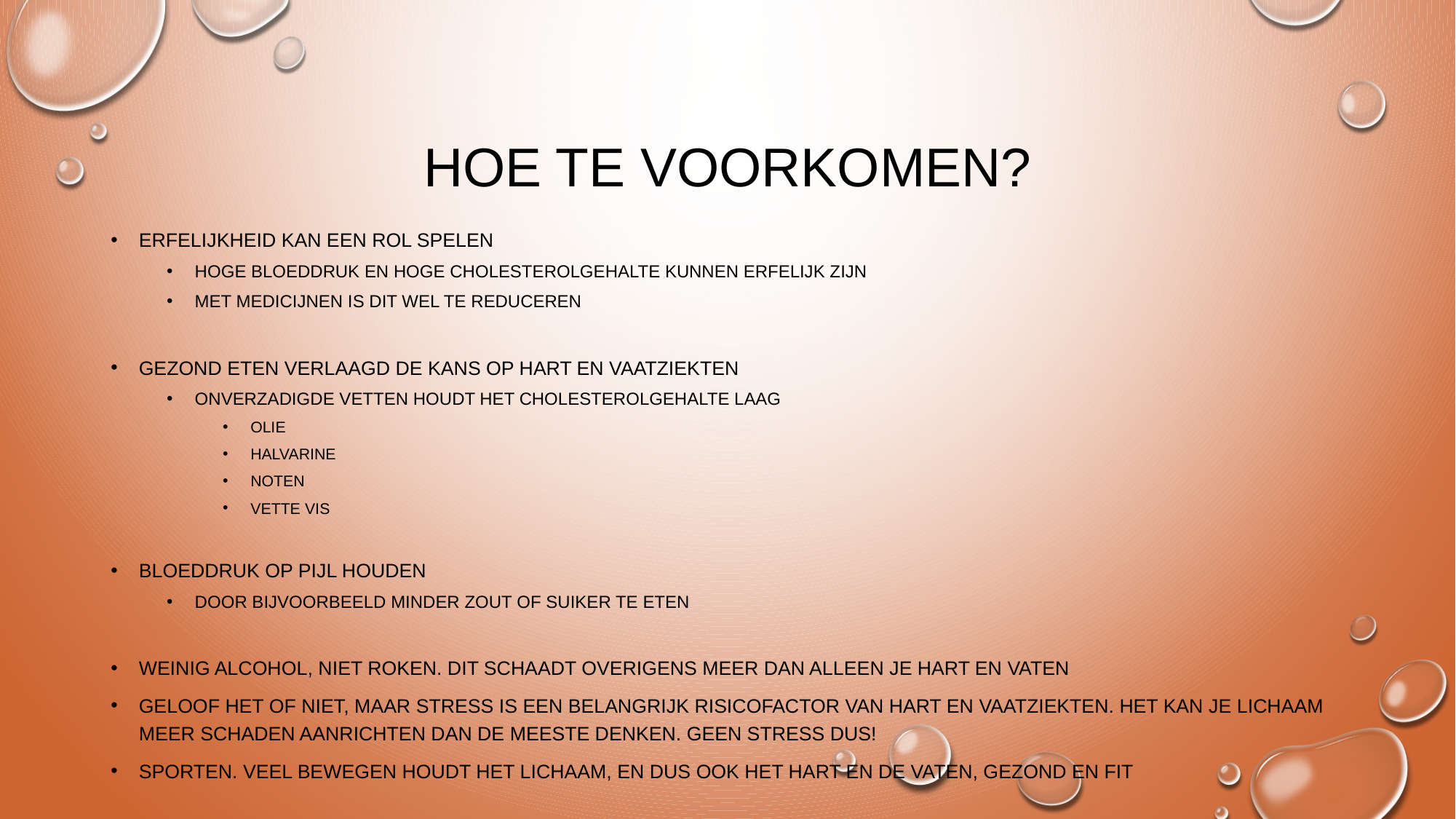

# Hoe te voorkomen?
Erfelijkheid kan een rol spelen
Hoge bloeddruk en hoge cholesterolgehalte kunnen erfelijk zijn
Met medicijnen is dit wel te reduceren

Gezond eten verlaagd de kans op hart en vaatziekten
Onverzadigde vetten houdt het cholesterolgehalte laag
Olie
Halvarine
Noten
Vette vis

Bloeddruk op pijl houden
Door bijvoorbeeld minder zout of suiker te eten

Weinig alcohol, niet roken. Dit schaadt overigens meer dan alleen je hart en vaten
Geloof het of niet, maar stress is een belangrijk risicofactor van hart en vaatziekten. Het kan je lichaam meer schaden aanrichten dan de meeste denken. Geen stress dus!
Sporten. Veel bewegen houdt het lichaam, en dus ook het hart en de vaten, gezond en fit